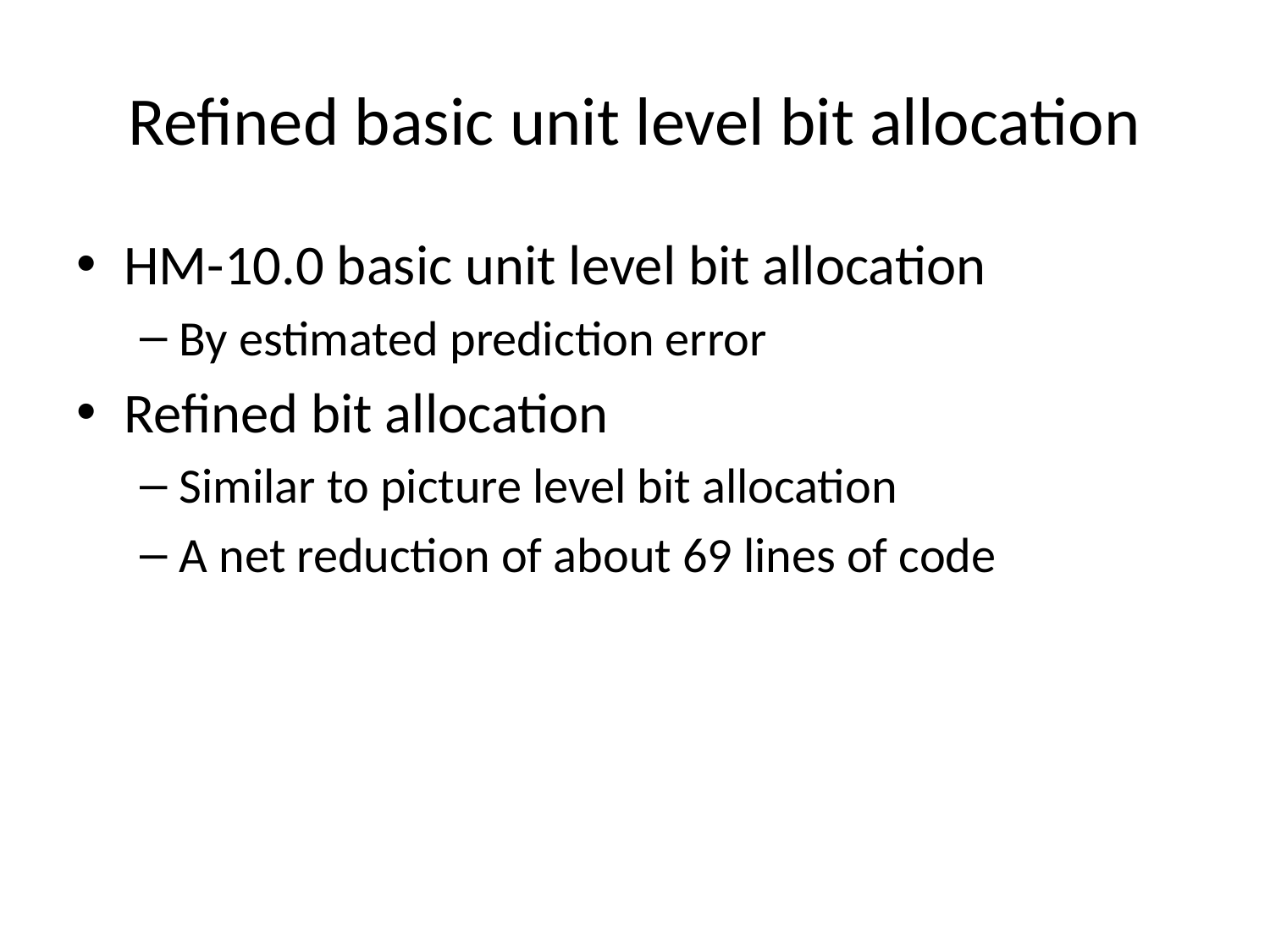

# Refined basic unit level bit allocation
HM-10.0 basic unit level bit allocation
By estimated prediction error
Refined bit allocation
Similar to picture level bit allocation
A net reduction of about 69 lines of code